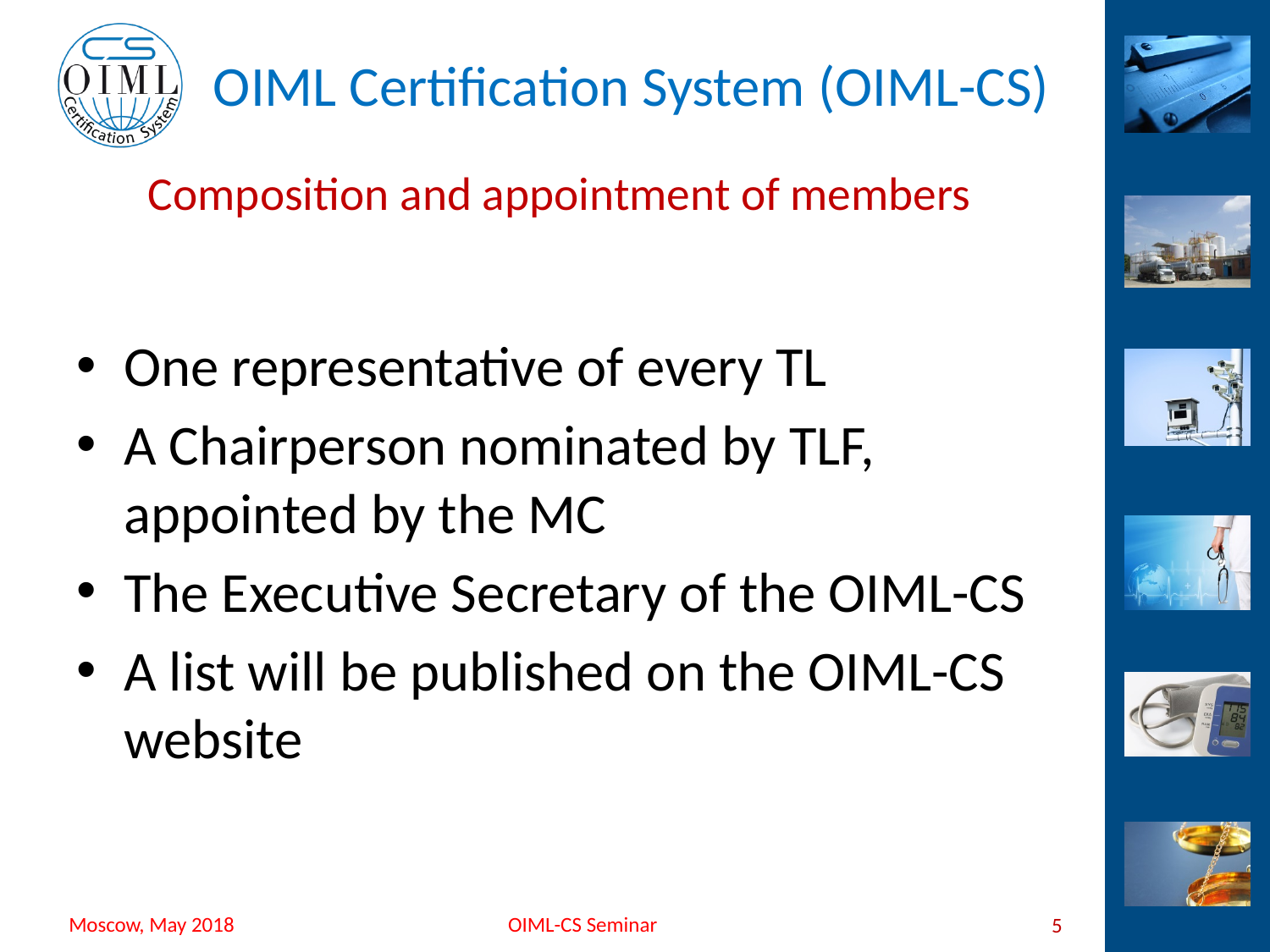

# Composition and appointment of members
One representative of every TL
A Chairperson nominated by TLF, appointed by the MC
The Executive Secretary of the OIML-CS
A list will be published on the OIML-CS website
5